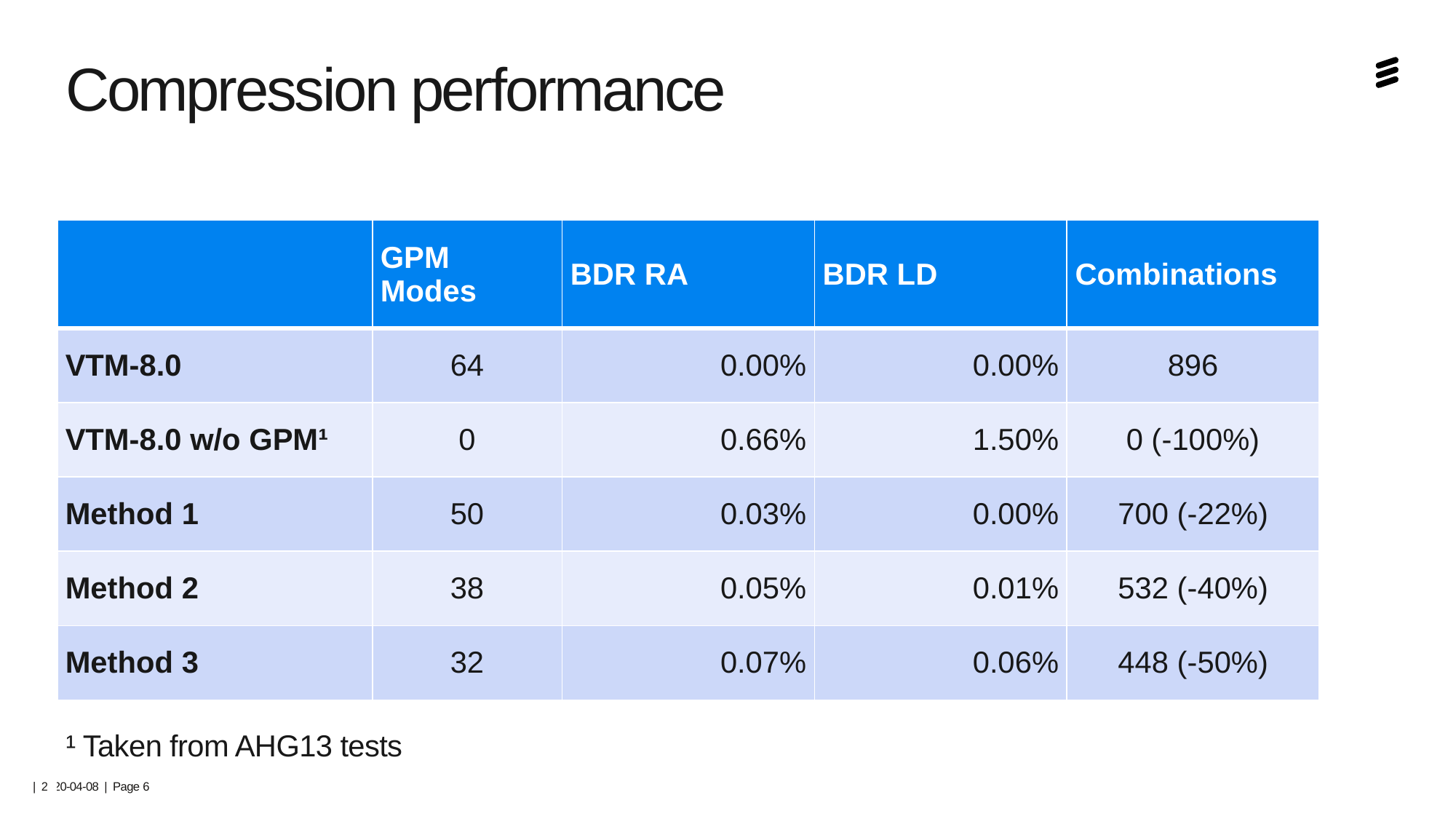

# Compression performance
| ​ | GPM Modes​ | BDR RA​ | BDR LD​ | Combinations​ |
| --- | --- | --- | --- | --- |
| VTM-8.0​ | 64​ | 0.00%​ | 0.00%​ | 896​ |
| VTM-8.0 w/o GPM​¹ | 0​ | 0.66%​ | 1.50%​ | 0 (-100%) |
| Method 1​ | 50​ | 0.03%​ | 0.00%​ | 700 (-22%) |
| Method 2​ | 38​ | 0.05%​ | 0.01%​ | 532 (-40%) |
| Method 3​ | 32​ | 0.07%​ | 0.06%​ | 448 (-50%) |
¹ Taken from AHG13 tests